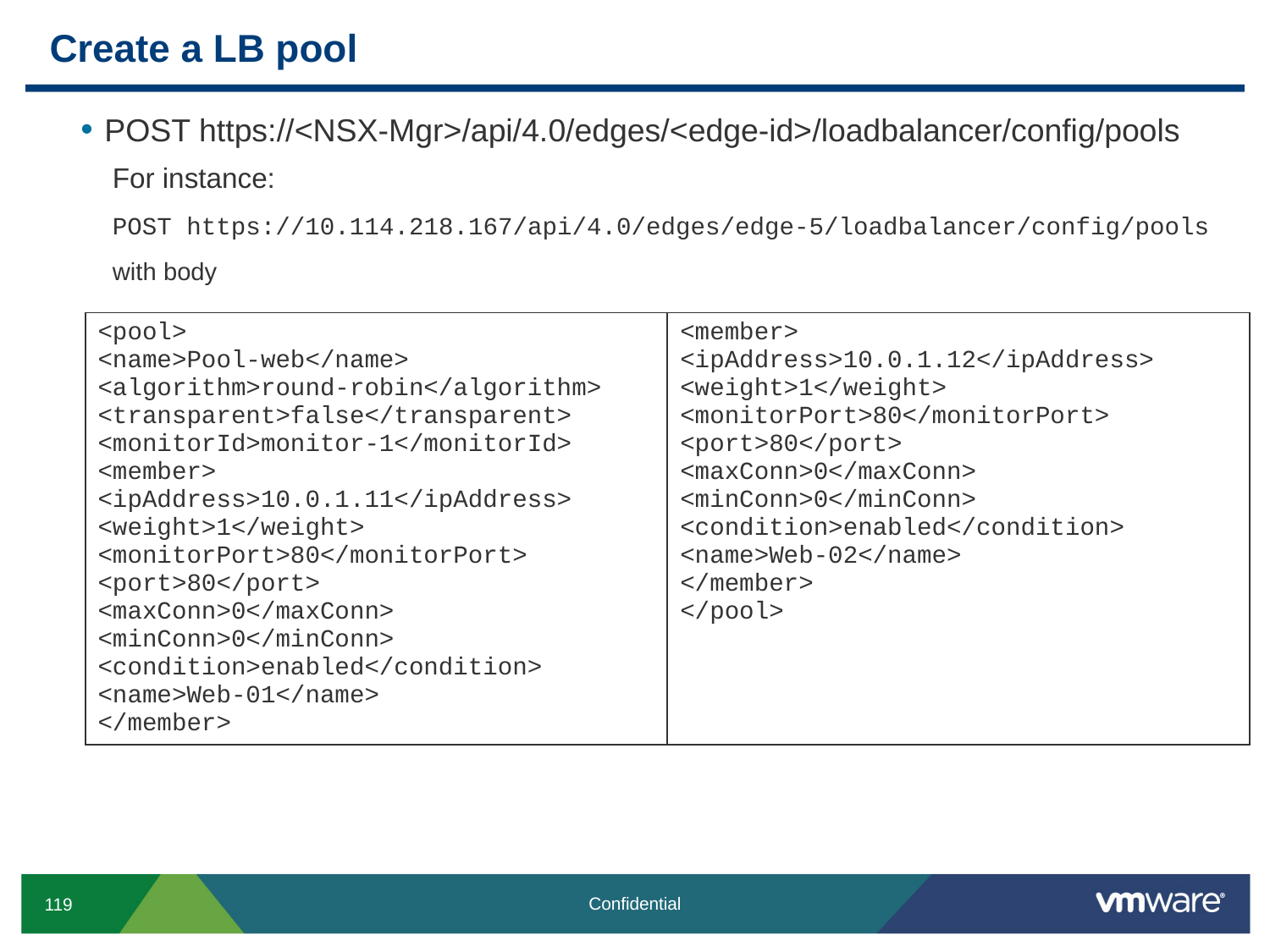

# Create a LB pool
POST https://<NSX-Mgr>/api/4.0/edges/<edge-id>/loadbalancer/config/pools
For instance:
POST https://10.114.218.167/api/4.0/edges/edge-5/loadbalancer/config/pools
with body
| <pool> <name>Pool-web</name> <algorithm>round-robin</algorithm> <transparent>false</transparent> <monitorId>monitor-1</monitorId> <member> <ipAddress>10.0.1.11</ipAddress> <weight>1</weight> <monitorPort>80</monitorPort> <port>80</port> <maxConn>0</maxConn> <minConn>0</minConn> <condition>enabled</condition> <name>Web-01</name> </member> | <member> <ipAddress>10.0.1.12</ipAddress> <weight>1</weight> <monitorPort>80</monitorPort> <port>80</port> <maxConn>0</maxConn> <minConn>0</minConn> <condition>enabled</condition> <name>Web-02</name> </member> </pool> |
| --- | --- |